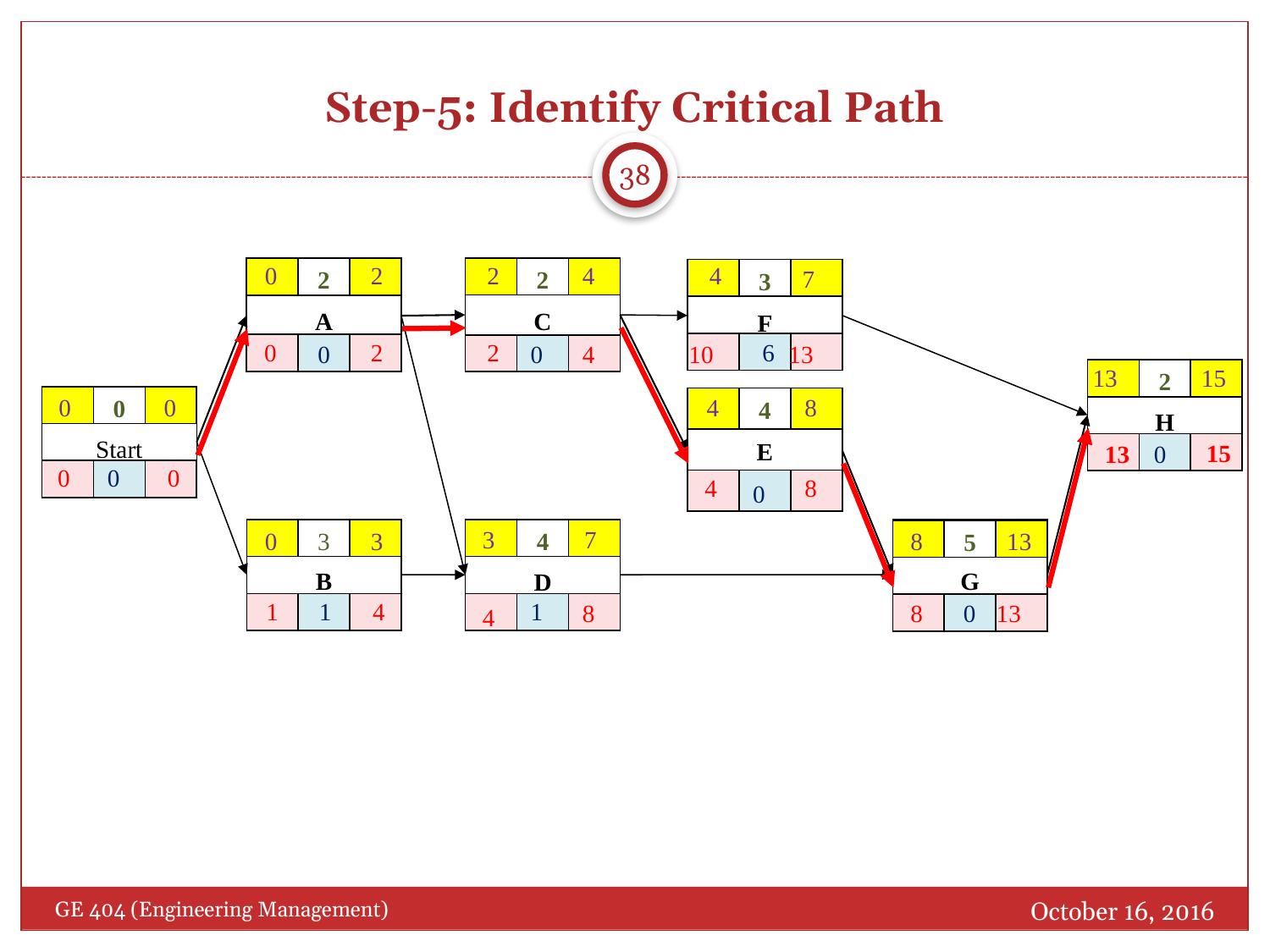

# Step-5: Identify Critical Path
38
0
2
2
4
4
7

2

A

2

C

3

F

4

E

H

2

D

4

Start

0

B

3

G

5

13
15
0
0
4
8
3
7
0
3
8
13
0
2
2
4
10
13
15
13
0
0
4
8
1
4
8
8
13
4
6
0
0
0
0
0
1
1
0
October 16, 2016
GE 404 (Engineering Management)